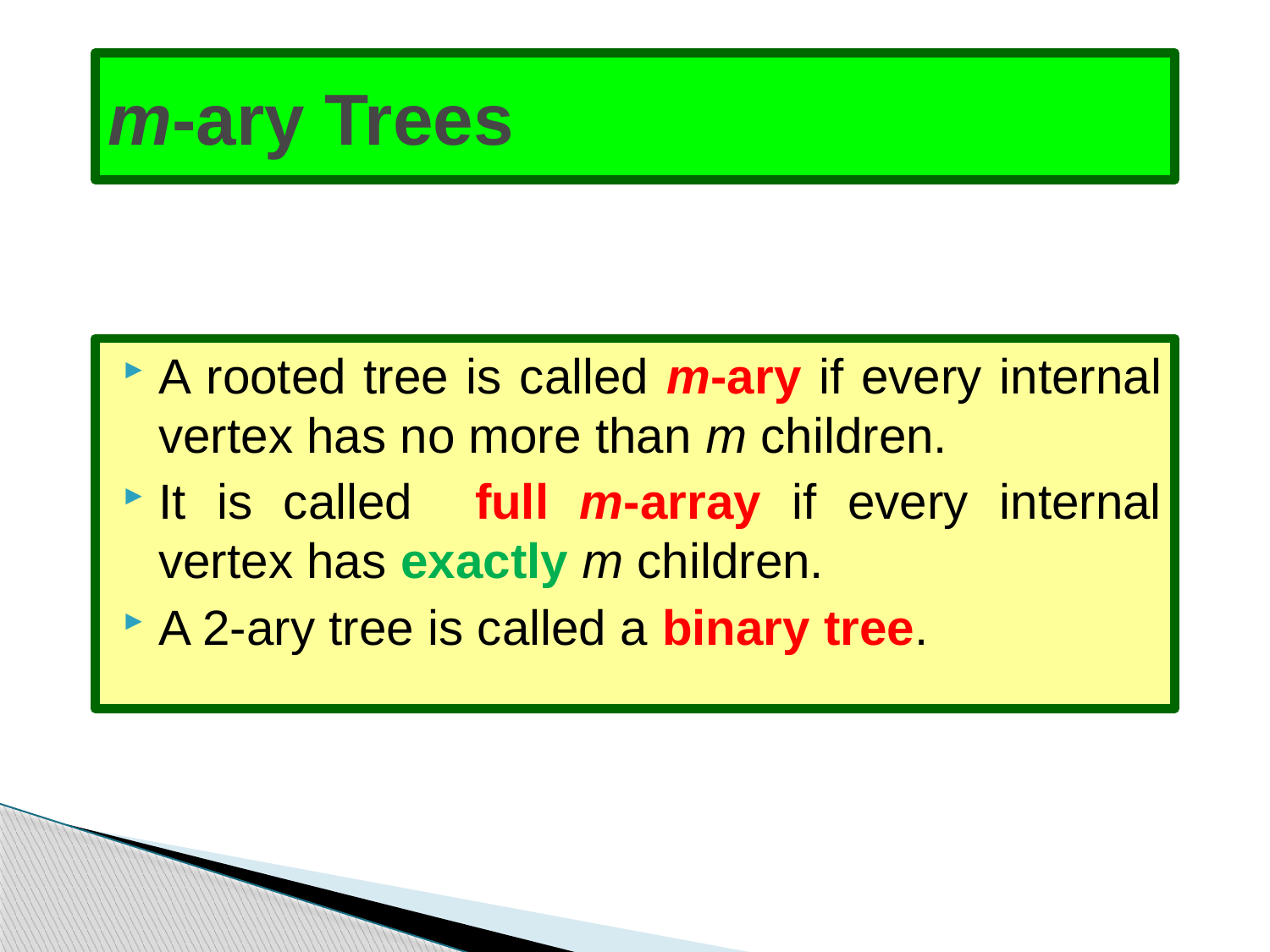

# m-ary Trees
A rooted tree is called m-ary if every internal vertex has no more than m children.
It is called  full m-array if every internal vertex has exactly m children.
A 2-ary tree is called a binary tree.